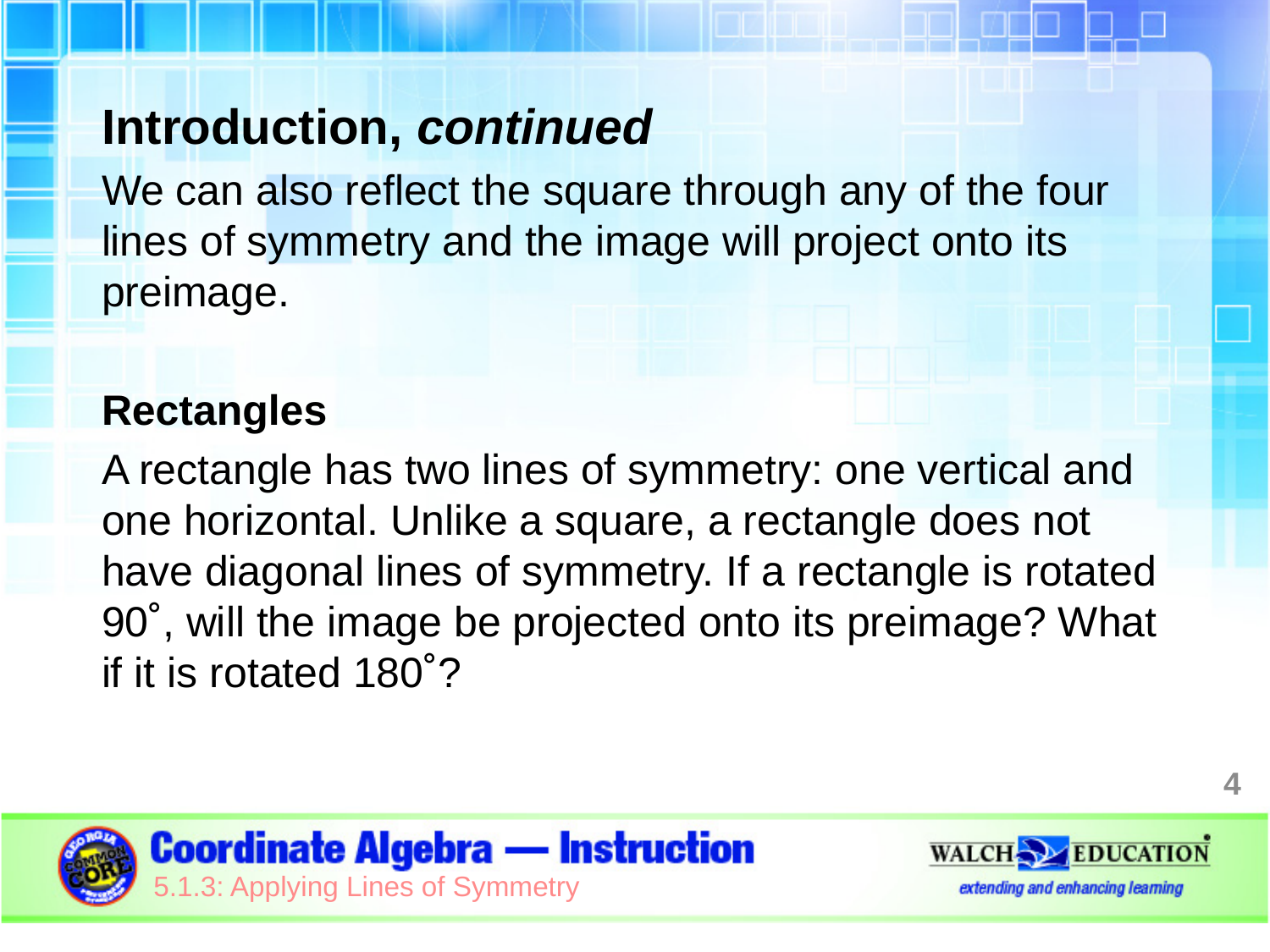

Introduction, continued
We can also reflect the square through any of the four lines of symmetry and the image will project onto its preimage.

Rectangles
A rectangle has two lines of symmetry: one vertical and one horizontal. Unlike a square, a rectangle does not have diagonal lines of symmetry. If a rectangle is rotated 90˚, will the image be projected onto its preimage? What if it is rotated 180˚?

4
5.1.3: Applying Lines of Symmetry